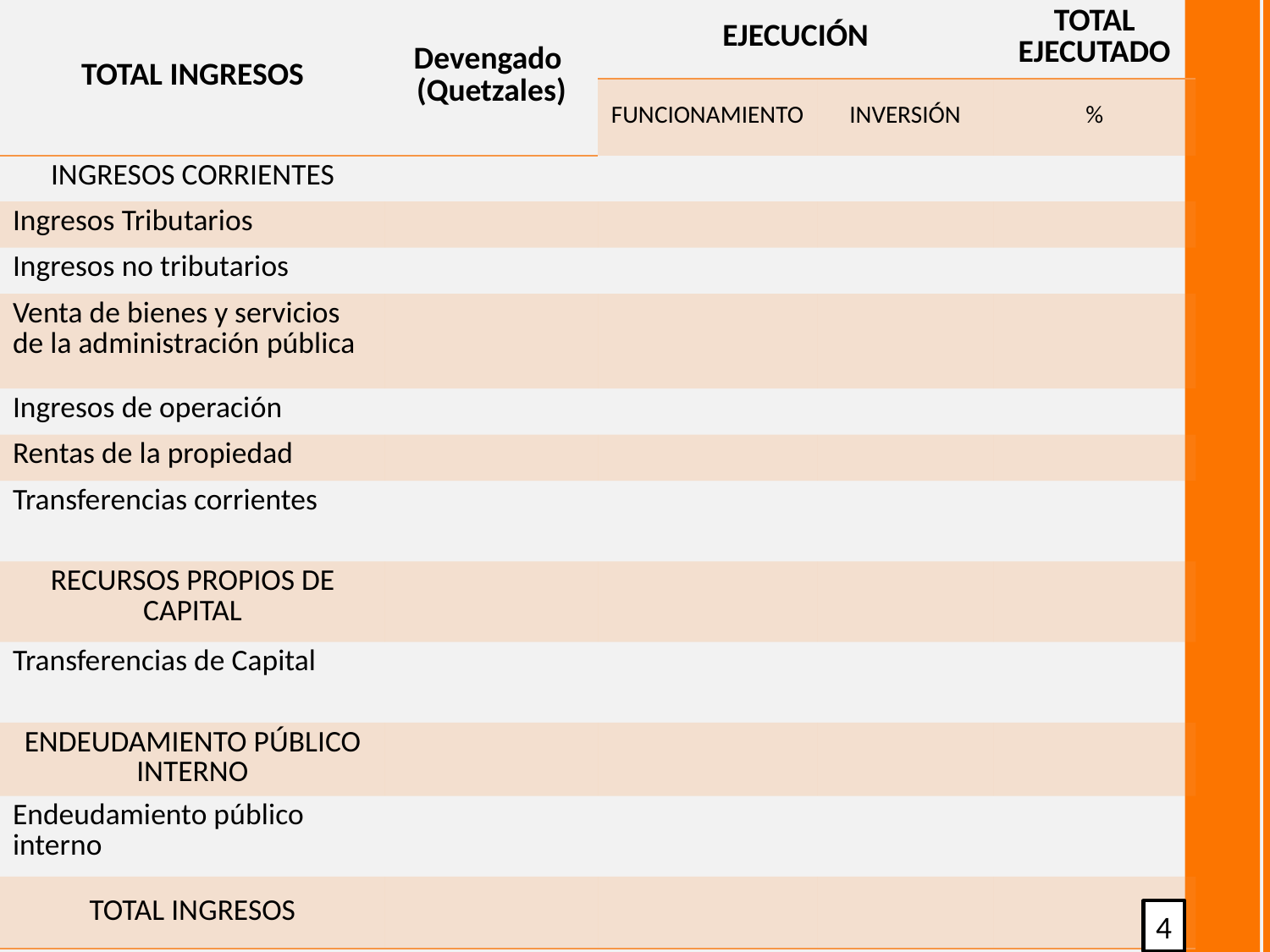

| TOTAL INGRESOS | Devengado (Quetzales) | EJECUCIÓN |  | TOTAL EJECUTADO |
| --- | --- | --- | --- | --- |
|  |  | FUNCIONAMIENTO | INVERSIÓN | % |
| INGRESOS CORRIENTES |  |  |  |  |
| Ingresos Tributarios |  |  |  |  |
| Ingresos no tributarios |  |  |  |  |
| Venta de bienes y servicios de la administración pública |  |  |  |  |
| Ingresos de operación |  |  |  |  |
| Rentas de la propiedad |  |  |  |  |
| Transferencias corrientes |  |  |  |  |
| RECURSOS PROPIOS DE CAPITAL |  |  |  |  |
| Transferencias de Capital |  |  |  |  |
| ENDEUDAMIENTO PÚBLICO INTERNO |  |  |  |  |
| Endeudamiento público interno |  |  |  |  |
| TOTAL INGRESOS |  |  |  |  |
4